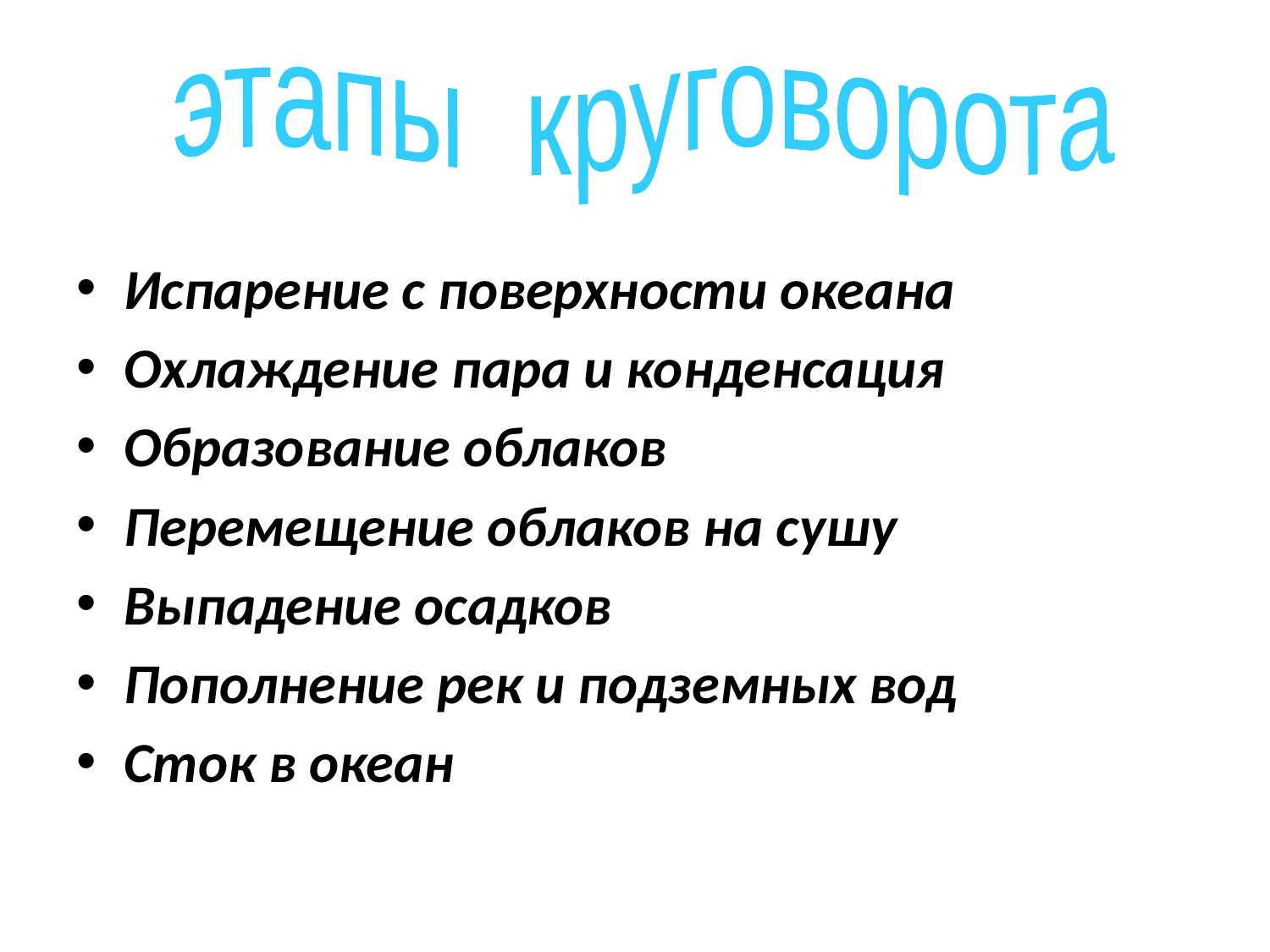

этапы  круговорота
Испарение с поверхности океана
Охлаждение пара и конденсация
Образование облаков
Перемещение облаков на сушу
Выпадение осадков
Пополнение рек и подземных вод
Сток в океан